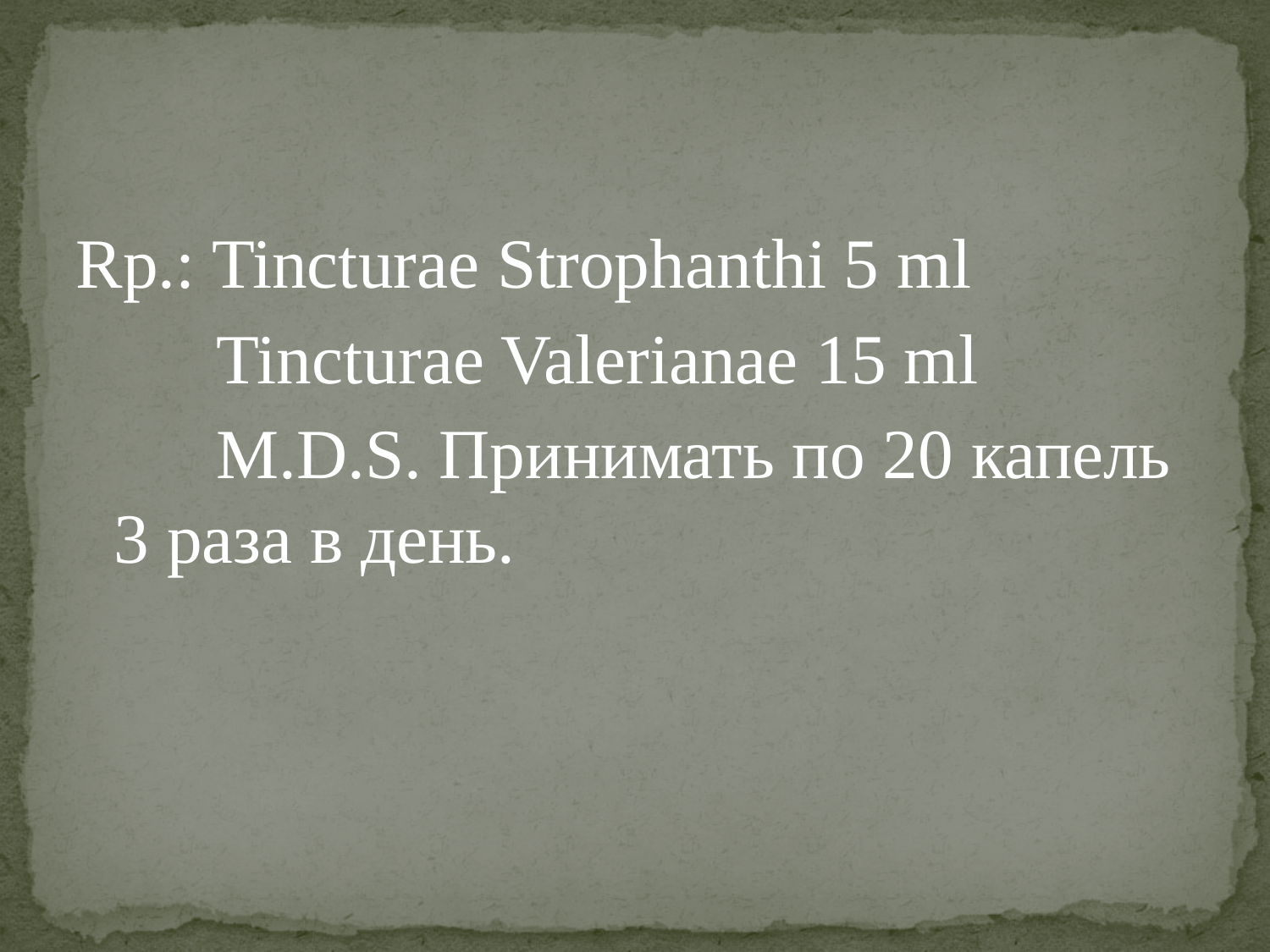

Rp.: Tincturae Strophanthi 5 ml
        Tincturae Valerianae 15 ml
        M.D.S. Принимать по 20 капель 3 раза в день.